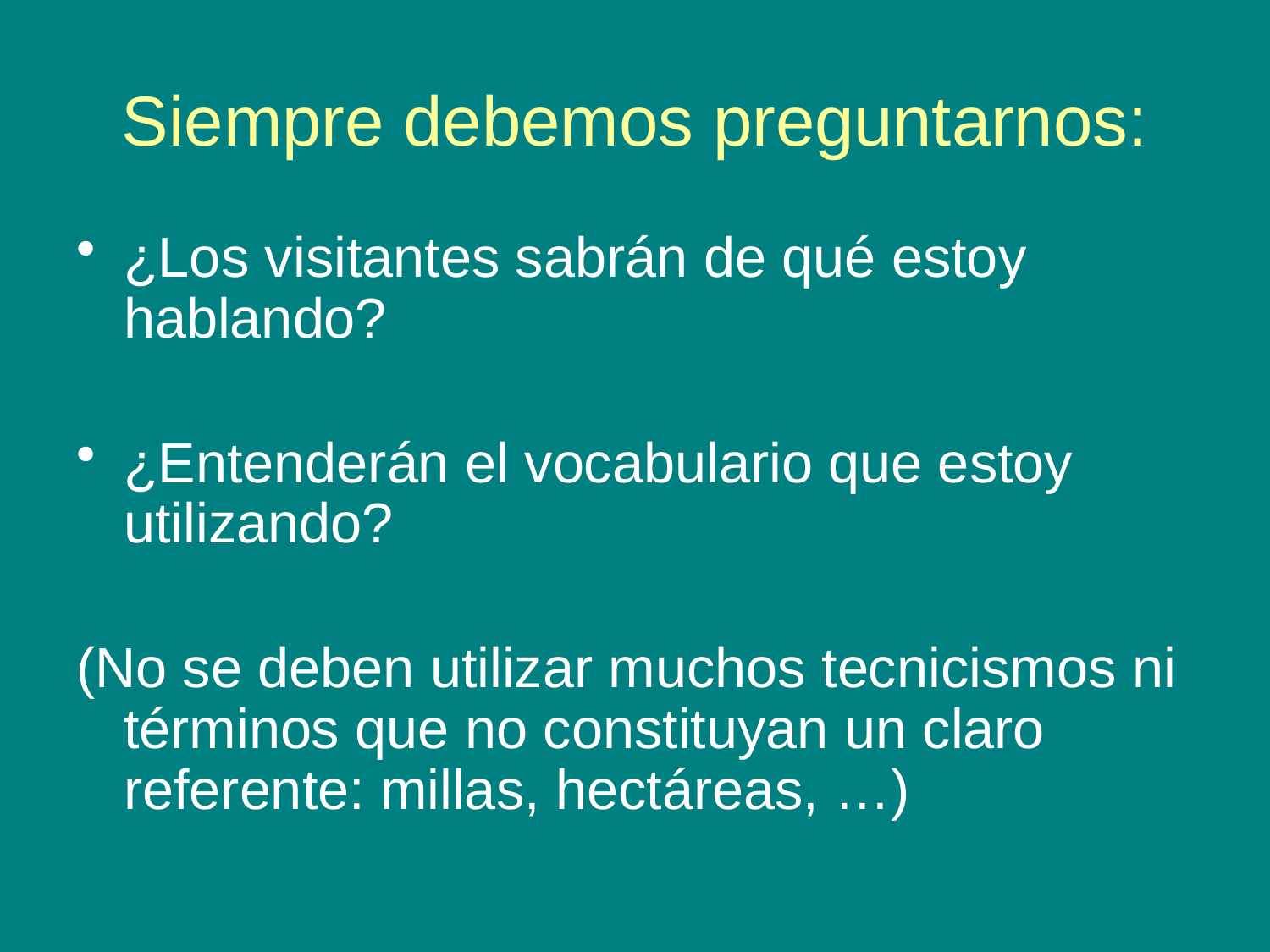

# Siempre debemos preguntarnos:
¿Los visitantes sabrán de qué estoy hablando?

¿Entenderán el vocabulario que estoy utilizando?

(No se deben utilizar muchos tecnicismos ni términos que no constituyan un claro referente: millas, hectáreas, …)